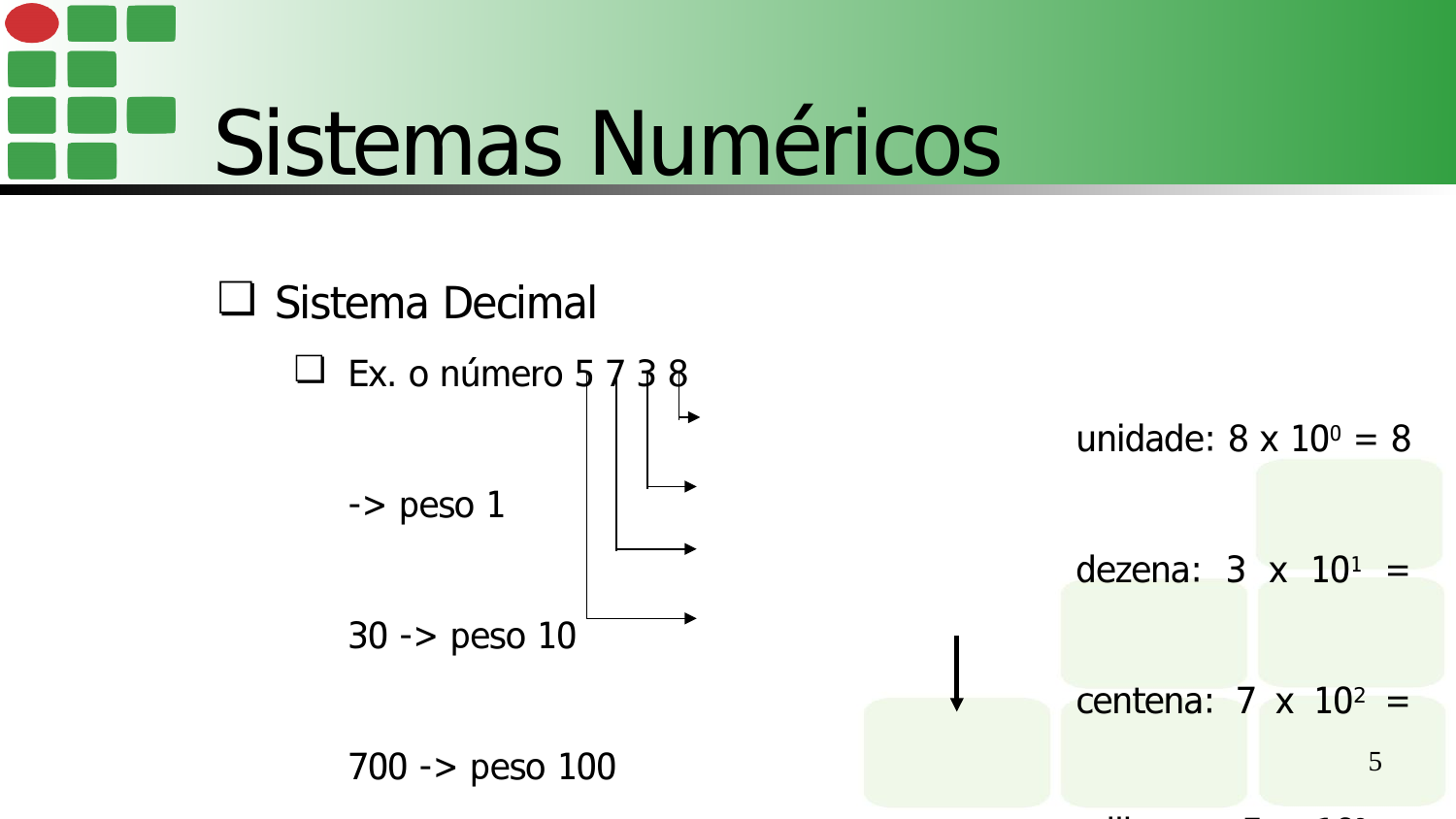

Sistemas Numéricos
Sistema Decimal
Ex. o número 5 7 3 8
					unidade: 8 x 100 = 8 -> peso 1
					dezena: 3 x 101 = 30 -> peso 10
					centena: 7 x 102 = 700 -> peso 100
					milhares: 5 x 103 = 5.000 -> peso 1.000

							Potência de base 10
5